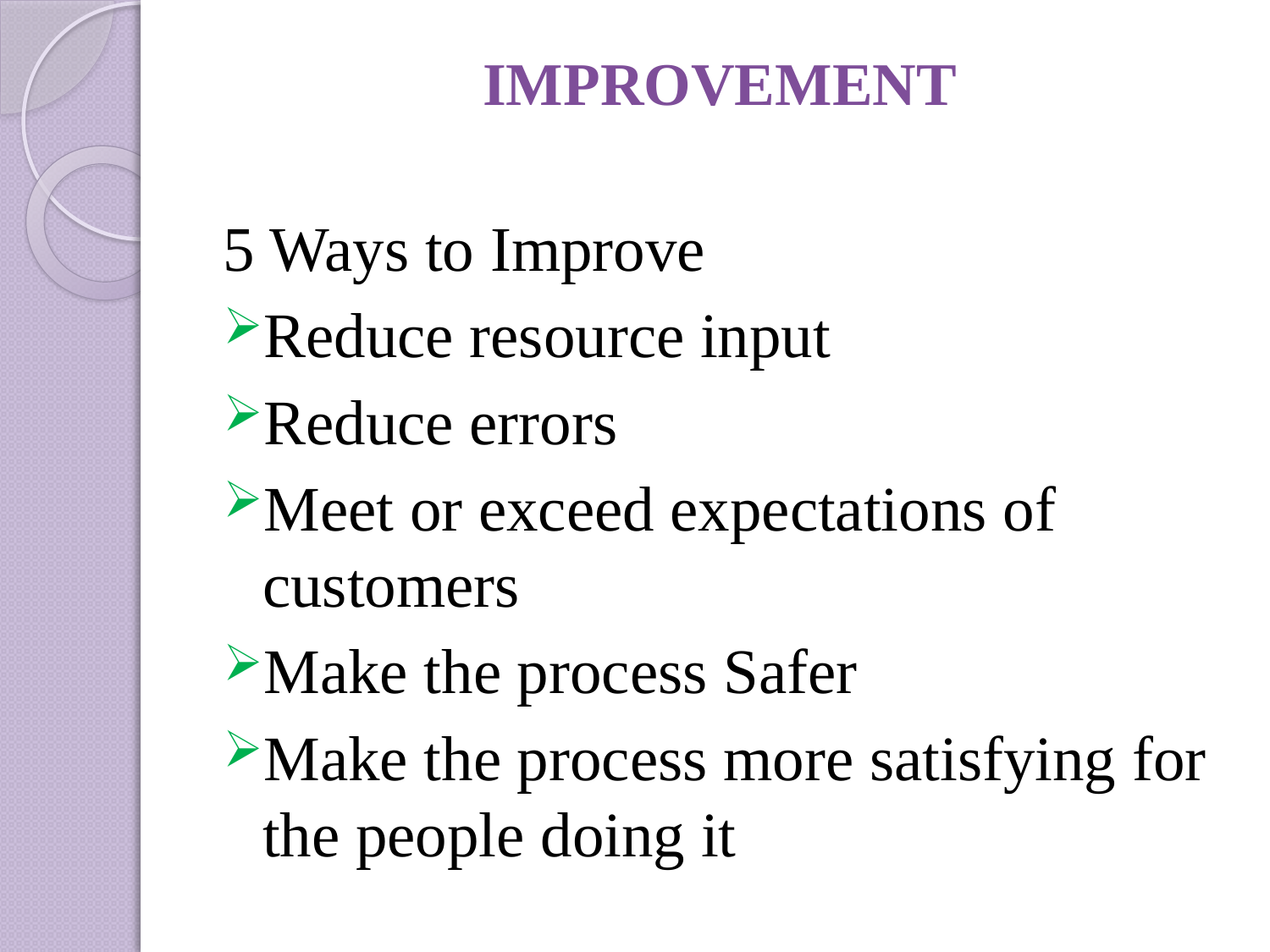

# IMPROVEMENT
5 Ways to Improve
Reduce resource input
Reduce errors
Meet or exceed expectations of customers
Make the process Safer
Make the process more satisfying for the people doing it